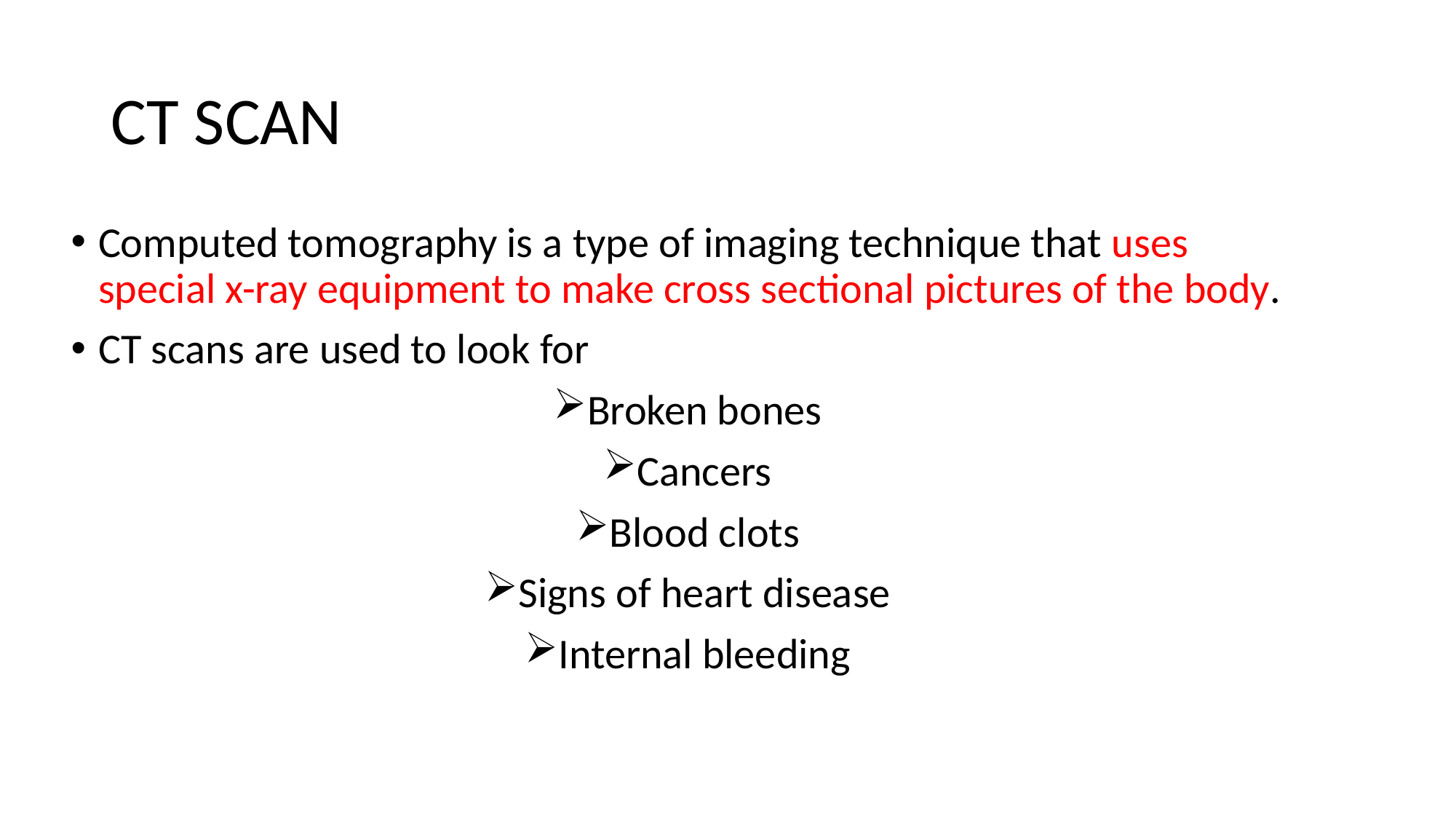

# CT SCAN
Computed tomography is a type of imaging technique that uses special x-ray equipment to make cross sectional pictures of the body.
CT scans are used to look for
Broken bones
Cancers
Blood clots
Signs of heart disease
Internal bleeding